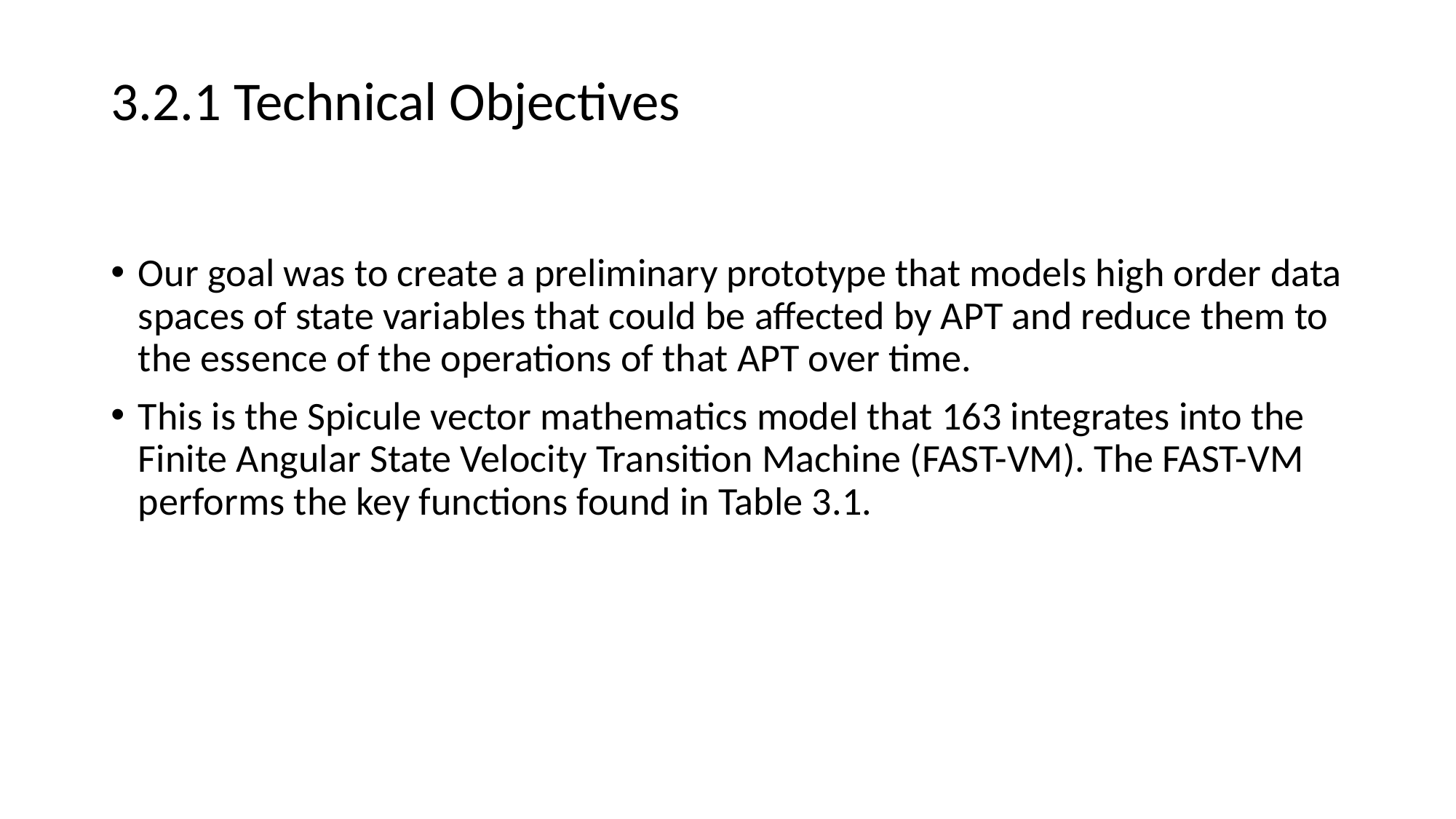

# 3.2.1 Technical Objectives
Our goal was to create a preliminary prototype that models high order data spaces of state variables that could be affected by APT and reduce them to the essence of the operations of that APT over time.
This is the Spicule vector mathematics model that 163 integrates into the Finite Angular State Velocity Transition Machine (FAST-VM). The FAST-VM performs the key functions found in Table 3.1.